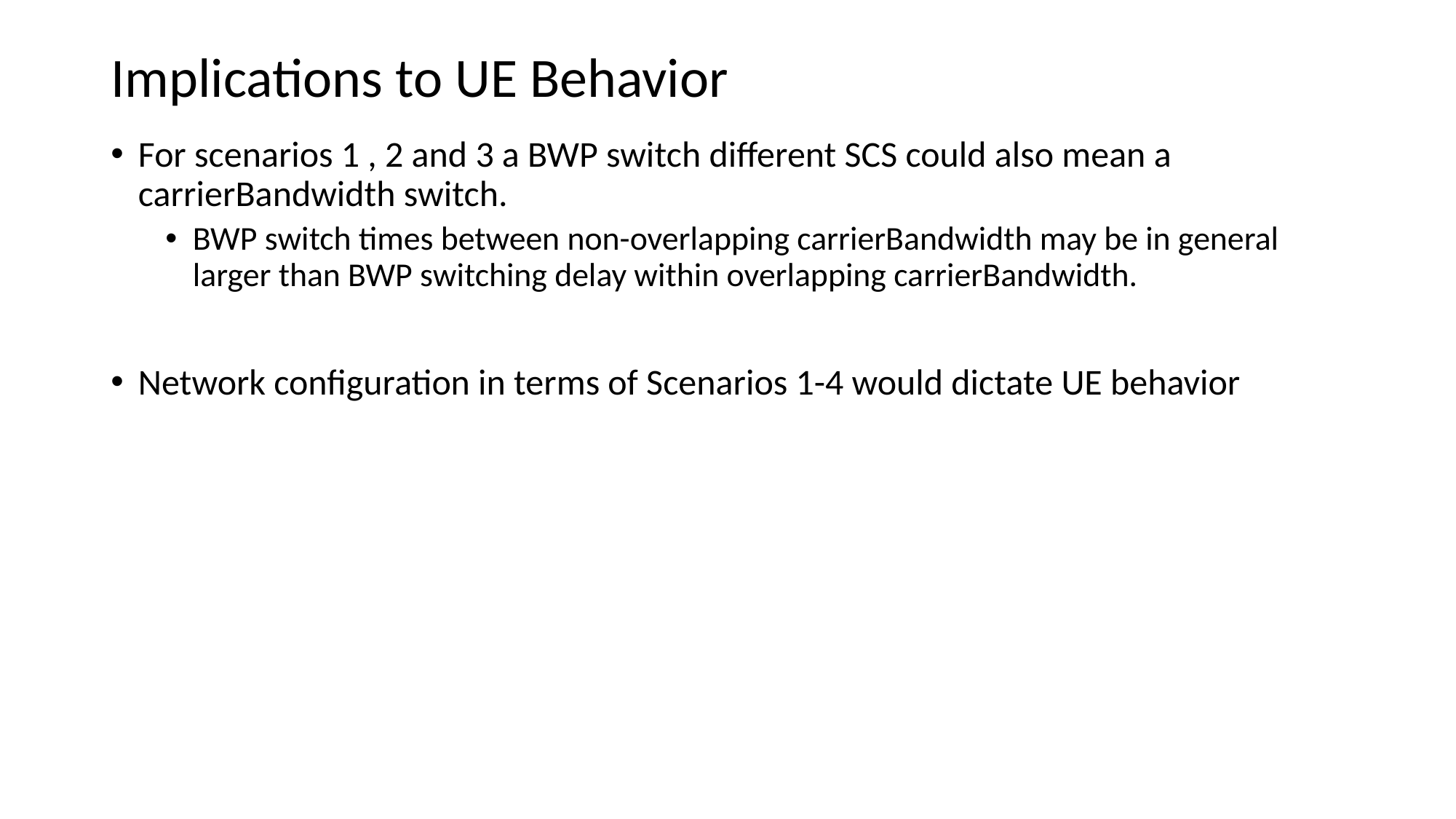

# Implications to UE Behavior
For scenarios 1 , 2 and 3 a BWP switch different SCS could also mean a carrierBandwidth switch.
BWP switch times between non-overlapping carrierBandwidth may be in general larger than BWP switching delay within overlapping carrierBandwidth.

Network configuration in terms of Scenarios 1-4 would dictate UE behavior